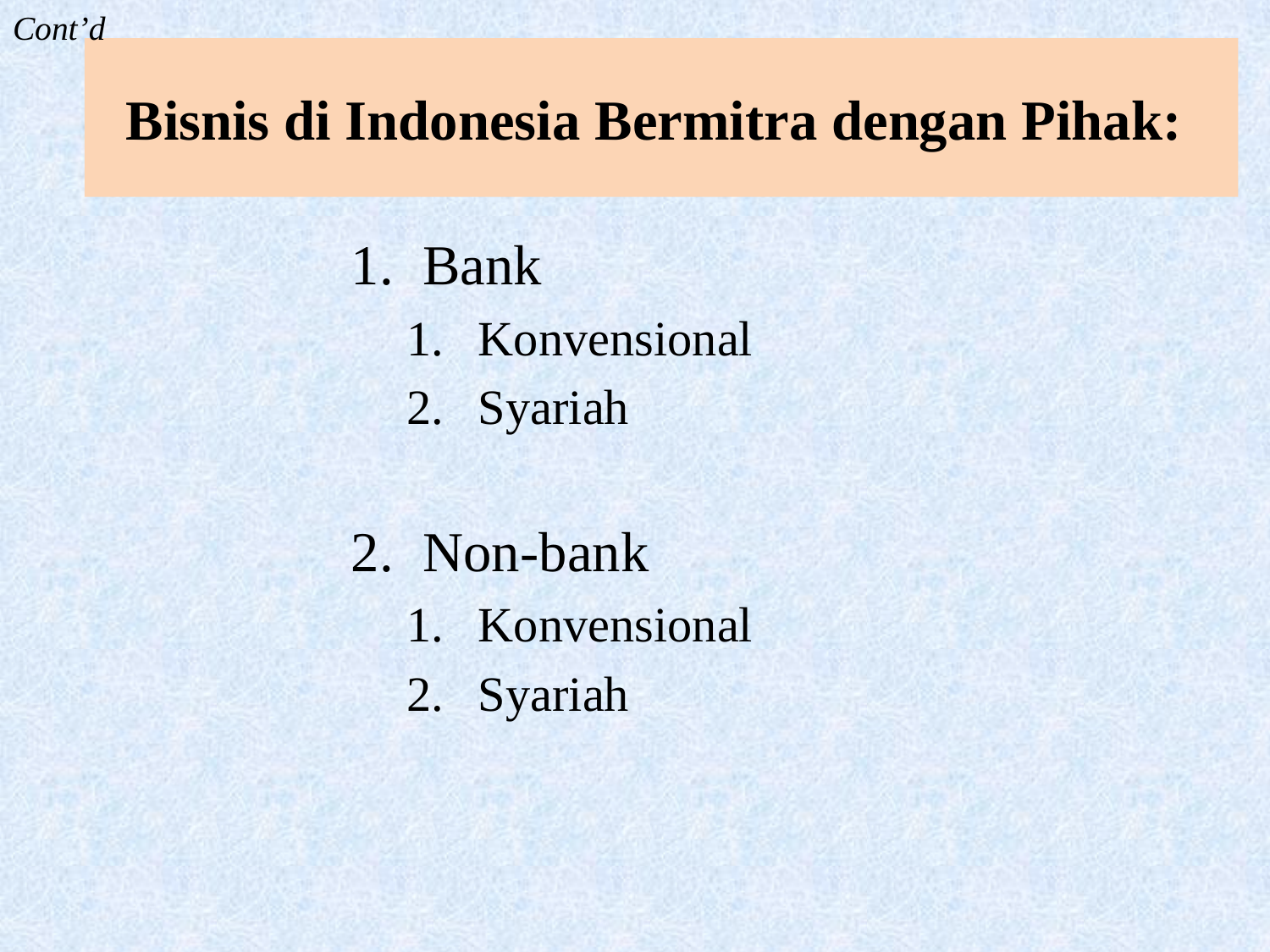

Cont’d
# Bisnis di Indonesia Bermitra dengan Pihak:
Bank
Konvensional
Syariah

Non-bank
Konvensional
Syariah